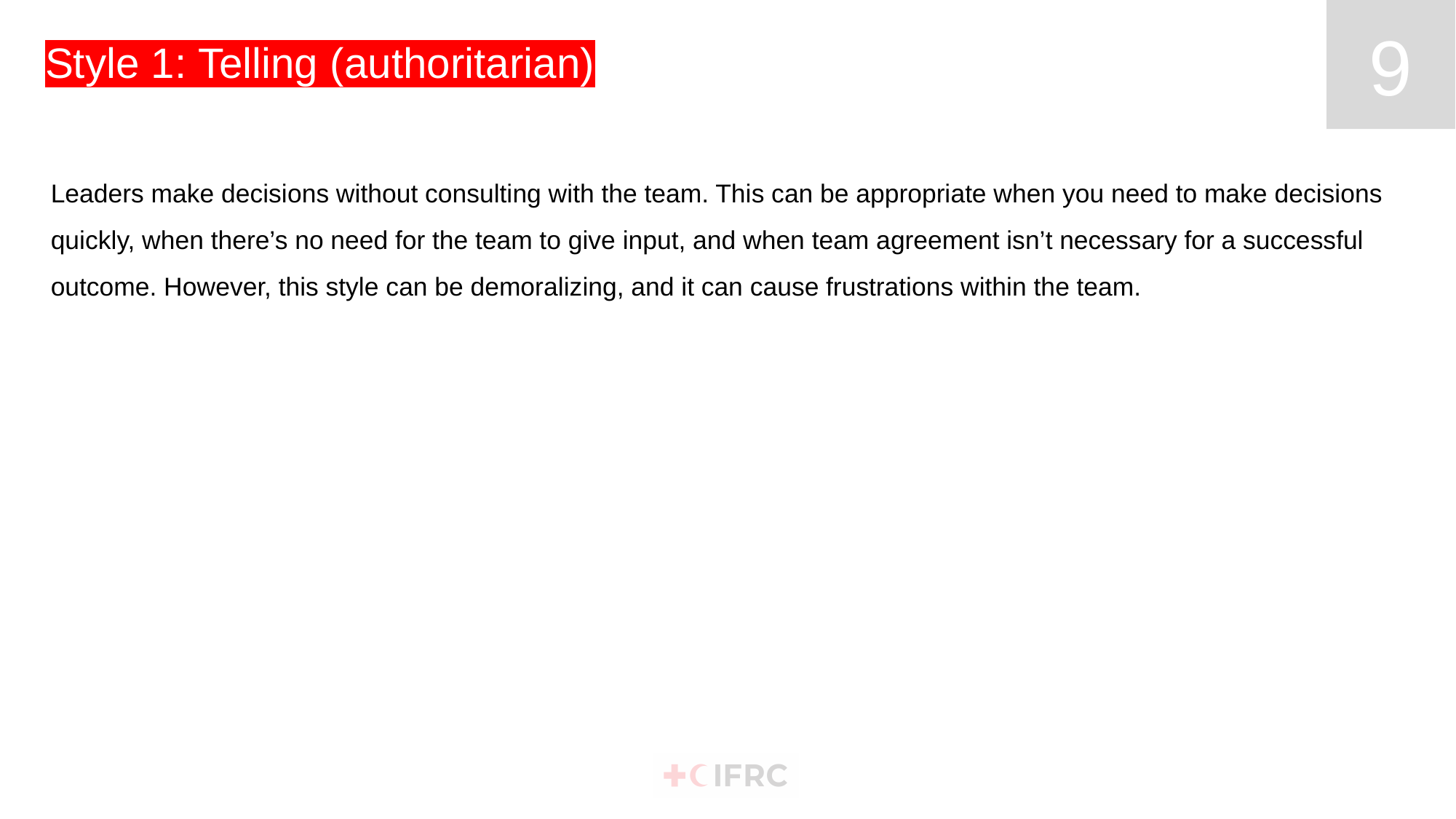

# Style 1: Telling (authoritarian)
Leaders make decisions without consulting with the team. This can be appropriate when you need to make decisions quickly, when there’s no need for the team to give input, and when team agreement isn’t necessary for a successful outcome. However, this style can be demoralizing, and it can cause frustrations within the team.